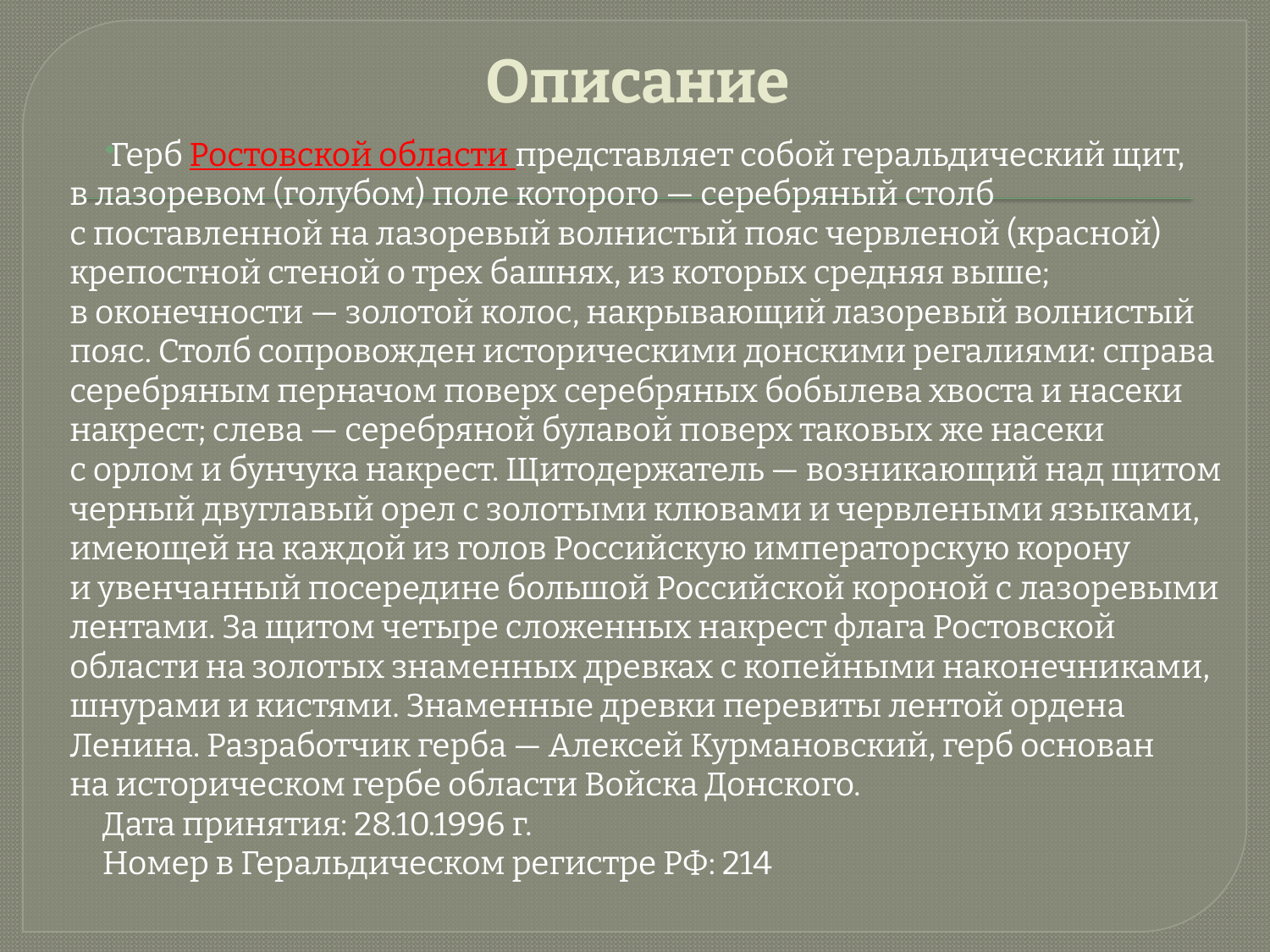

# Описание
Герб Ростовской области представляет собой геральдический щит, в лазоревом (голубом) поле которого — серебряный столб с поставленной на лазоревый волнистый пояс червленой (красной) крепостной стеной о трех башнях, из которых средняя выше; в оконечности — золотой колос, накрывающий лазоревый волнистый пояс. Столб сопровожден историческими донскими регалиями: справа серебряным перначом поверх серебряных бобылева хвоста и насеки накрест; слева — серебряной булавой поверх таковых же насеки с орлом и бунчука накрест. Щитодержатель — возникающий над щитом черный двуглавый орел с золотыми клювами и червлеными языками, имеющей на каждой из голов Российскую императорскую корону и увенчанный посередине большой Российской короной с лазоревыми лентами. За щитом четыре сложенных накрест флага Ростовской области на золотых знаменных древках с копейными наконечниками, шнурами и кистями. Знаменные древки перевиты лентой ордена Ленина. Разработчик герба — Алексей Курмановский, герб основан на историческом гербе области Войска Донского.
     Дата принятия: 28.10.1996 г.
     Номер в Геральдическом регистре РФ: 214